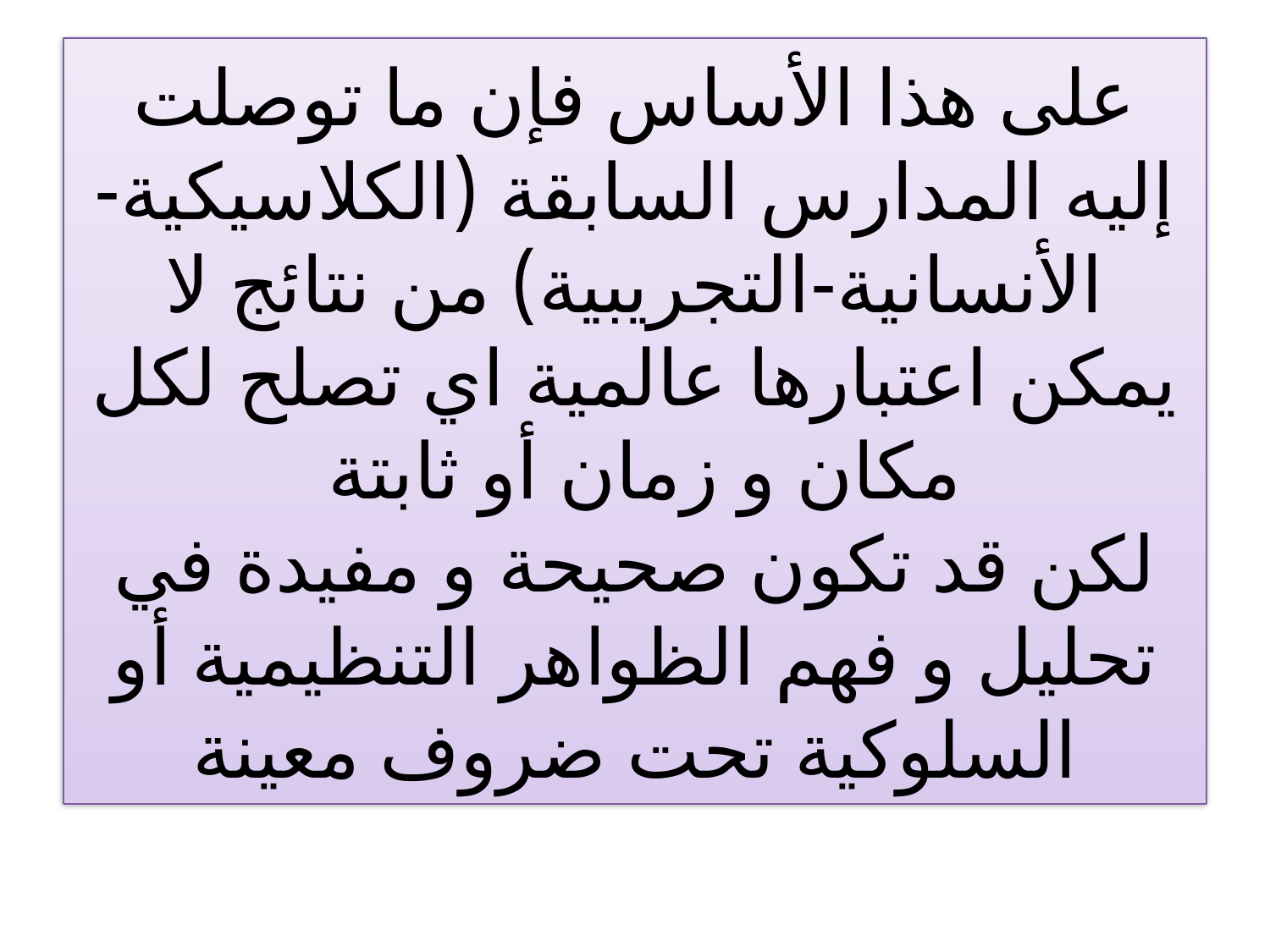

# على هذا الأساس فإن ما توصلت إليه المدارس السابقة (الكلاسيكية-الأنسانية-التجريبية) من نتائج لا يمكن اعتبارها عالمية اي تصلح لكل مكان و زمان أو ثابتة لكن قد تكون صحيحة و مفيدة في تحليل و فهم الظواهر التنظيمية أو السلوكية تحت ضروف معينة